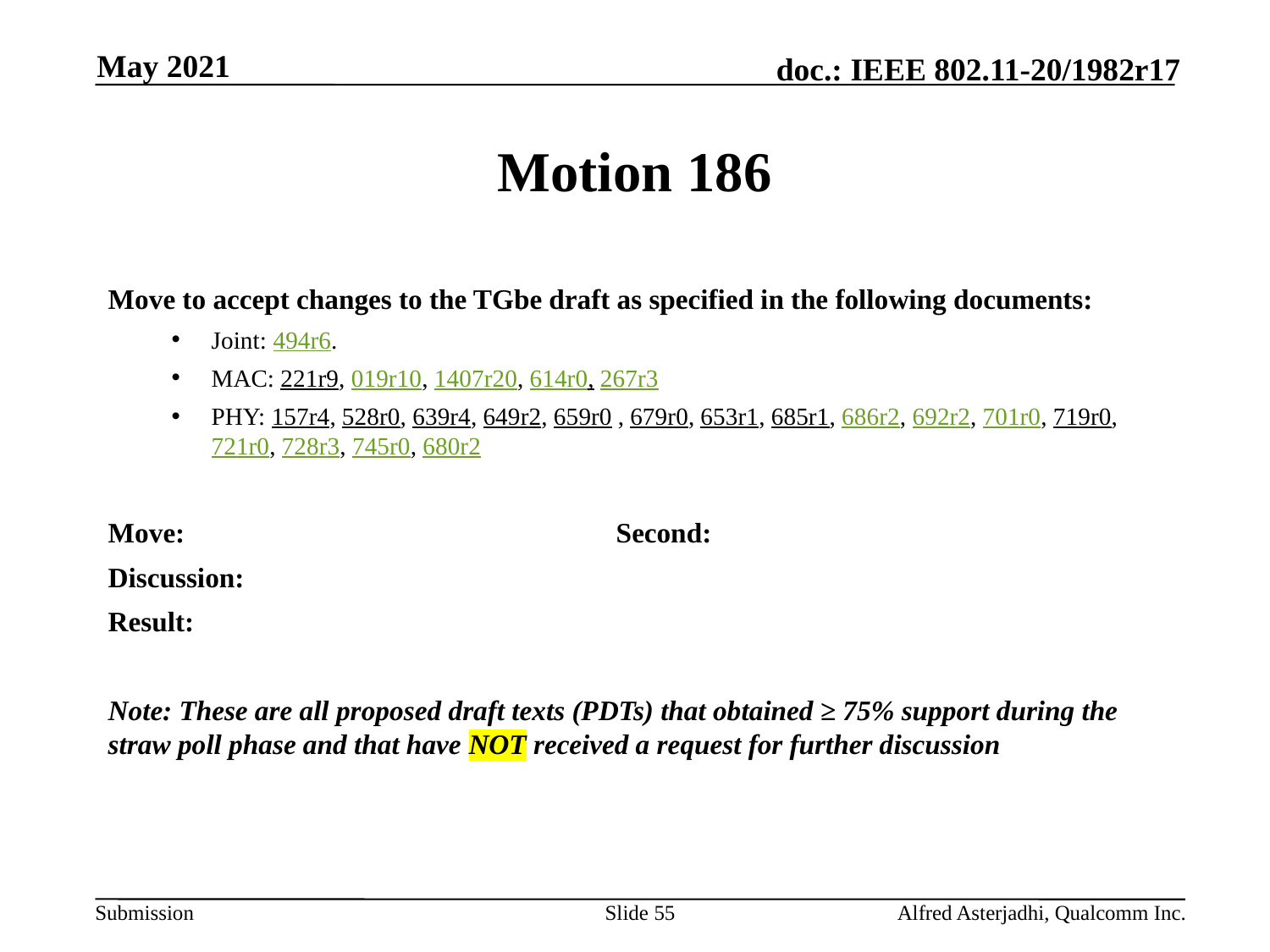

May 2021
# Motion 186
Move to accept changes to the TGbe draft as specified in the following documents:
Joint: 494r6.
MAC: 221r9, 019r10, 1407r20, 614r0, 267r3
PHY: 157r4, 528r0, 639r4, 649r2, 659r0 , 679r0, 653r1, 685r1, 686r2, 692r2, 701r0, 719r0, 721r0, 728r3, 745r0, 680r2

Move: 				Second:
Discussion:
Result:

Note: These are all proposed draft texts (PDTs) that obtained ≥ 75% support during the straw poll phase and that have NOT received a request for further discussion
Slide 55
Alfred Asterjadhi, Qualcomm Inc.